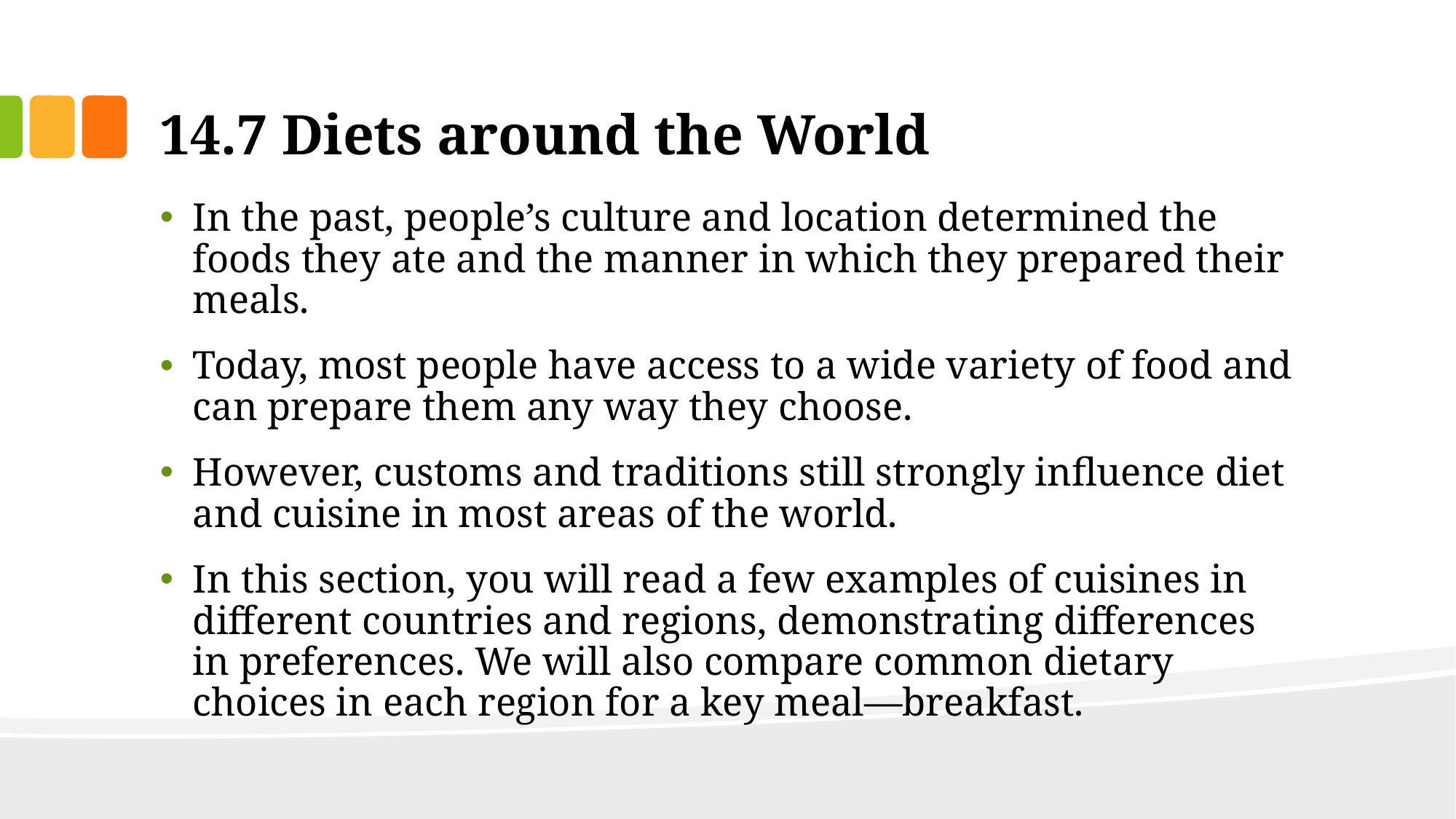

# 14.7 Diets around the World
In the past, people’s culture and location determined the foods they ate and the manner in which they prepared their meals.
Today, most people have access to a wide variety of food and can prepare them any way they choose.
However, customs and traditions still strongly influence diet and cuisine in most areas of the world.
In this section, you will read a few examples of cuisines in different countries and regions, demonstrating differences in preferences. We will also compare common dietary choices in each region for a key meal—breakfast.